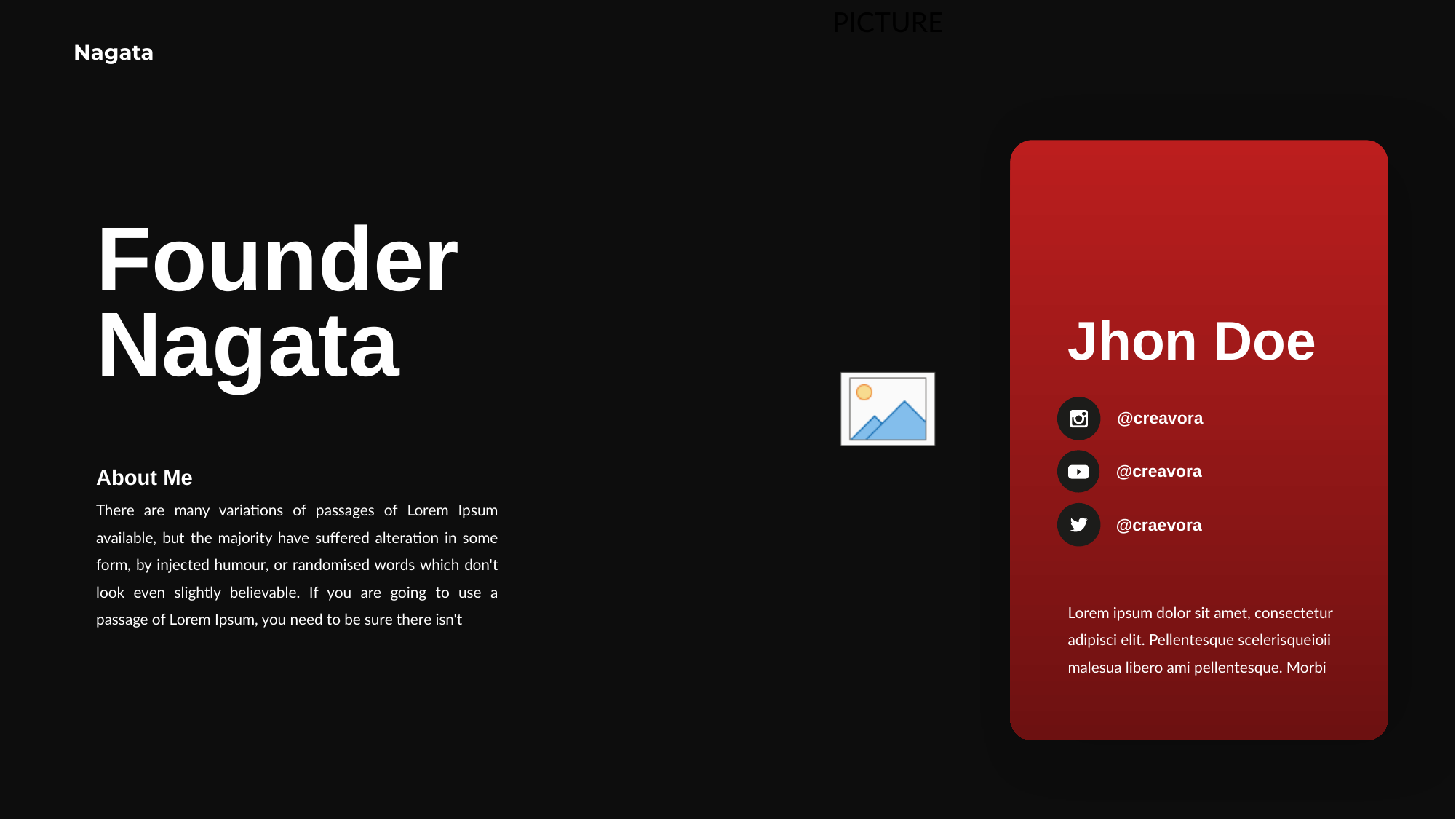

Nagata

Founder
Nagata
Jhon Doe

@creavora

@creavora
About Me
There are many variations of passages of Lorem Ipsum available, but the majority have suffered alteration in some form, by injected humour, or randomised words which don't look even slightly believable. If you are going to use a passage of Lorem Ipsum, you need to be sure there isn't

@craevora
Lorem ipsum dolor sit amet, consectetur adipisci elit. Pellentesque scelerisqueioii malesua libero ami pellentesque. Morbi